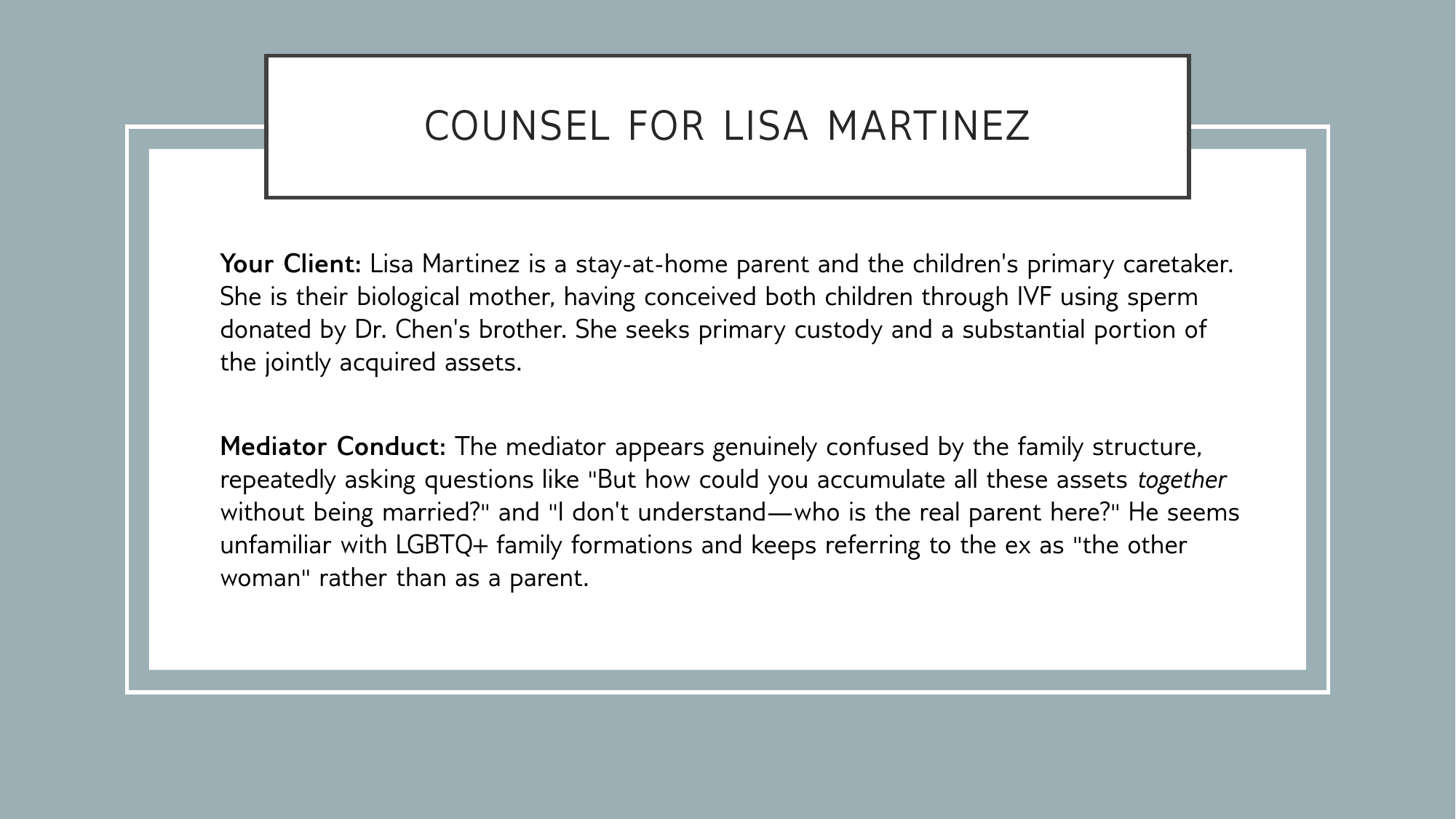

# COUNSEL FOR LISA MARTINEZ

Your Client: Lisa Martinez is a stay-at-home parent and the children's primary caretaker. She is their biological mother, having conceived both children through IVF using sperm donated by Dr. Chen's brother. She seeks primary custody and a substantial portion of the jointly acquired assets.

Mediator Conduct: The mediator appears genuinely confused by the family structure, repeatedly asking questions like "But how could you accumulate all these assets together without being married?" and "I don't understand—who is the real parent here?" He seems unfamiliar with LGBTQ+ family formations and keeps referring to the ex as "the other woman" rather than as a parent.